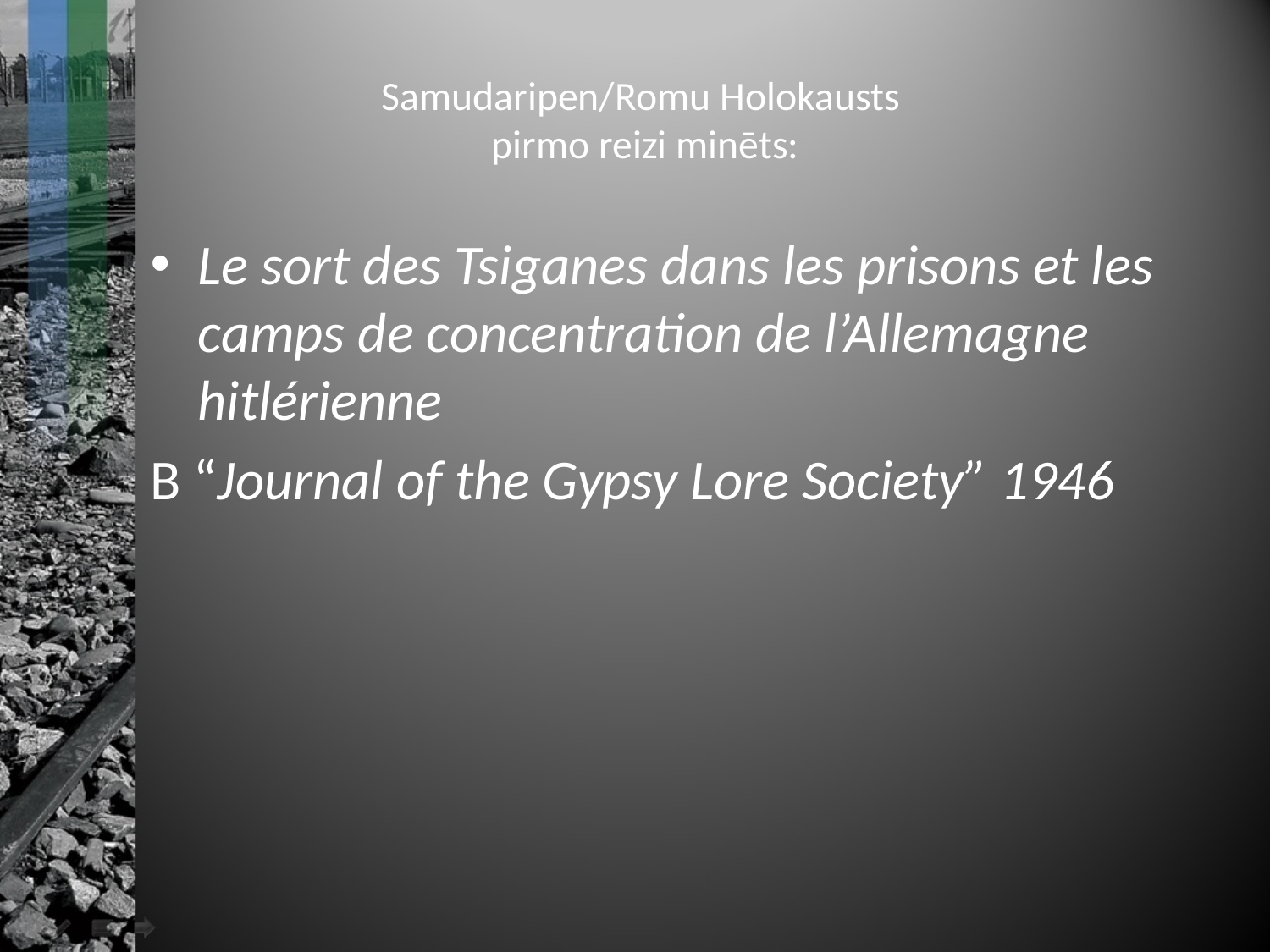

# Samudaripen/Romu Holokausts pirmo reizi minēts:
Le sort des Tsiganes dans les prisons et les camps de concentration de l’Allemagne hitlérienne
В “Journal of the Gypsy Lore Society” 1946